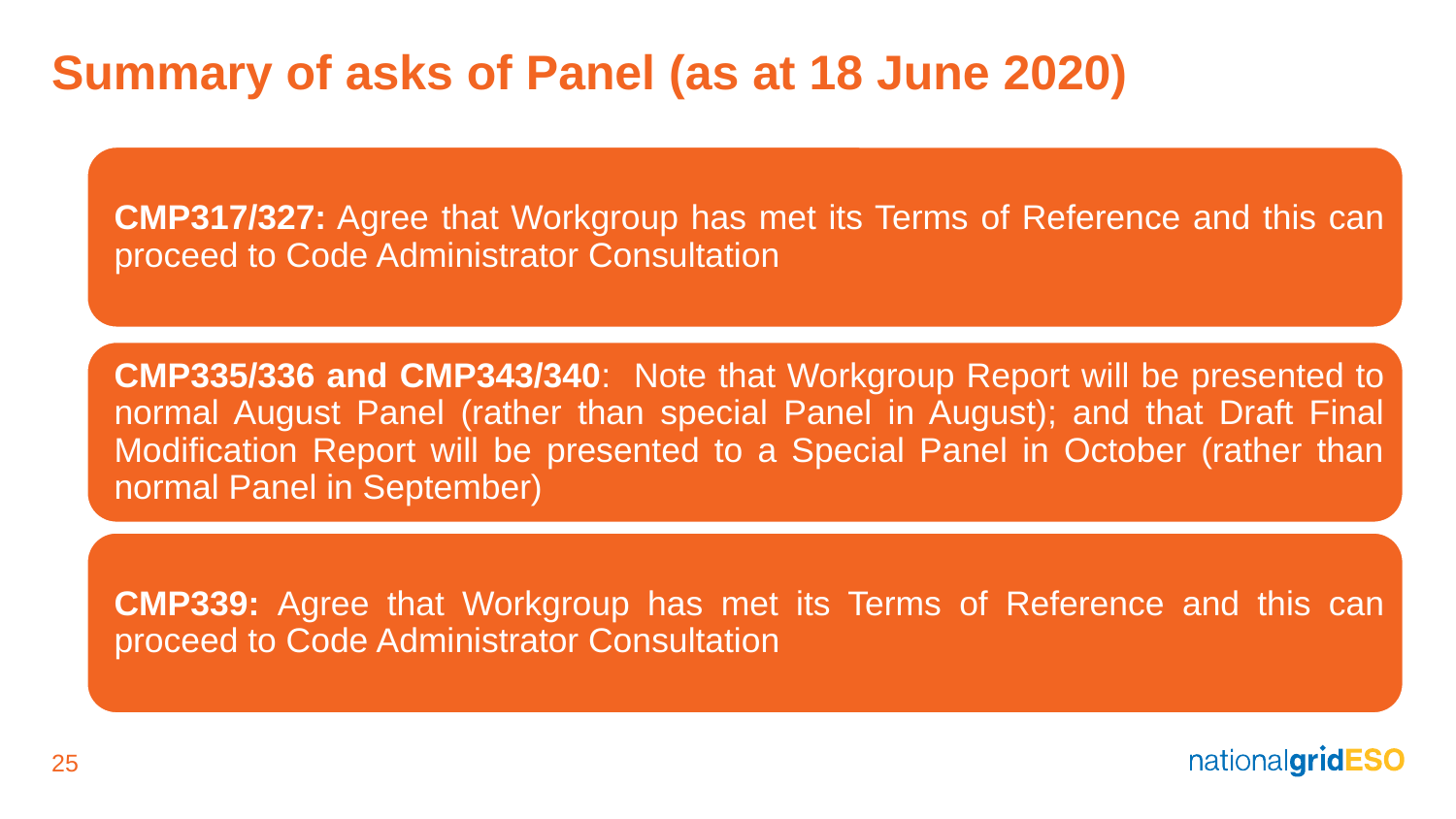

# Summary of asks of Panel (as at 18 June 2020)
CMP317/327: Agree that Workgroup has met its Terms of Reference and this can proceed to Code Administrator Consultation
CMP335/336 and CMP343/340:  Note that Workgroup Report will be presented to normal August Panel (rather than special Panel in August); and that Draft Final Modification Report will be presented to a Special Panel in October (rather than normal Panel in September)
CMP339: Agree that Workgroup has met its Terms of Reference and this can proceed to Code Administrator Consultation